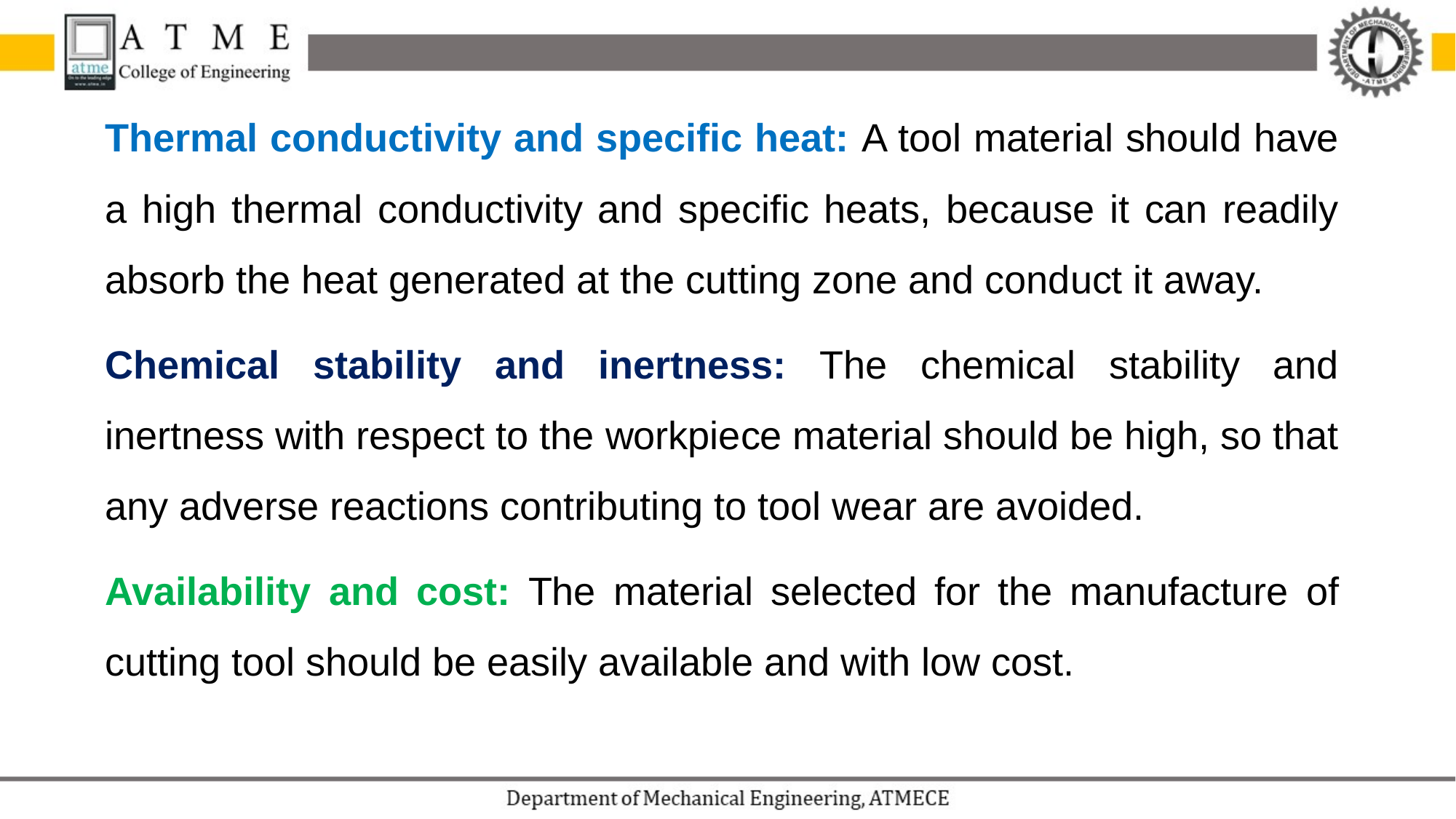

Thermal conductivity and specific heat: A tool material should have a high thermal conductivity and specific heats, because it can readily absorb the heat generated at the cutting zone and conduct it away.
Chemical stability and inertness: The chemical stability and inertness with respect to the workpiece material should be high, so that any adverse reactions contributing to tool wear are avoided.
Availability and cost: The material selected for the manufacture of cutting tool should be easily available and with low cost.